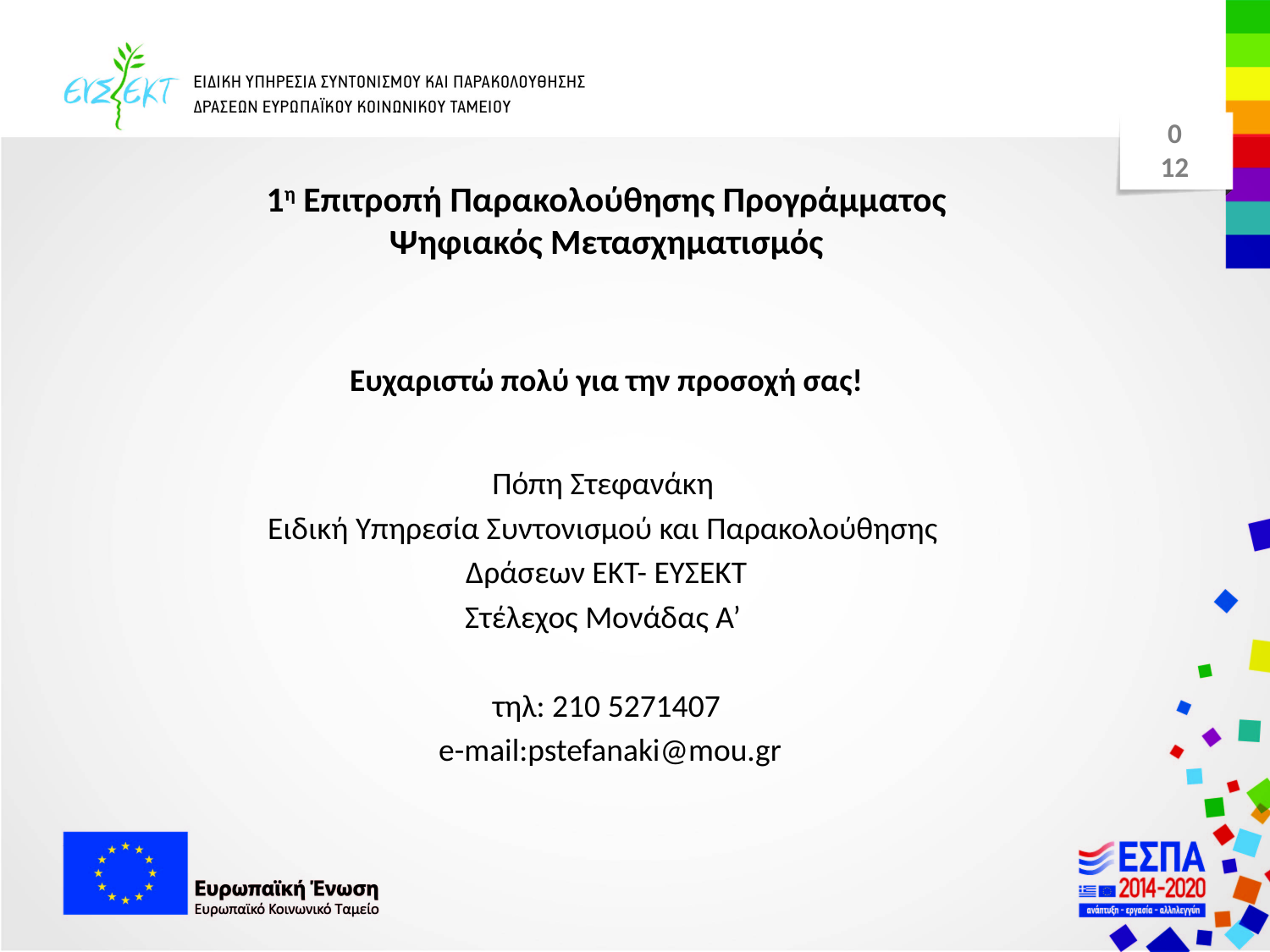

012
# 1η Επιτροπή Παρακολούθησης Προγράμματος Ψηφιακός Μετασχηματισμός

Ευχαριστώ πολύ για την προσοχή σας!

Πόπη Στεφανάκη
Ειδική Υπηρεσία Συντονισμού και Παρακολούθησης
Δράσεων ΕΚΤ- ΕΥΣΕΚΤ
Στέλεχος Μονάδας Α’

τηλ: 210 5271407
 e-mail:pstefanaki@mou.gr